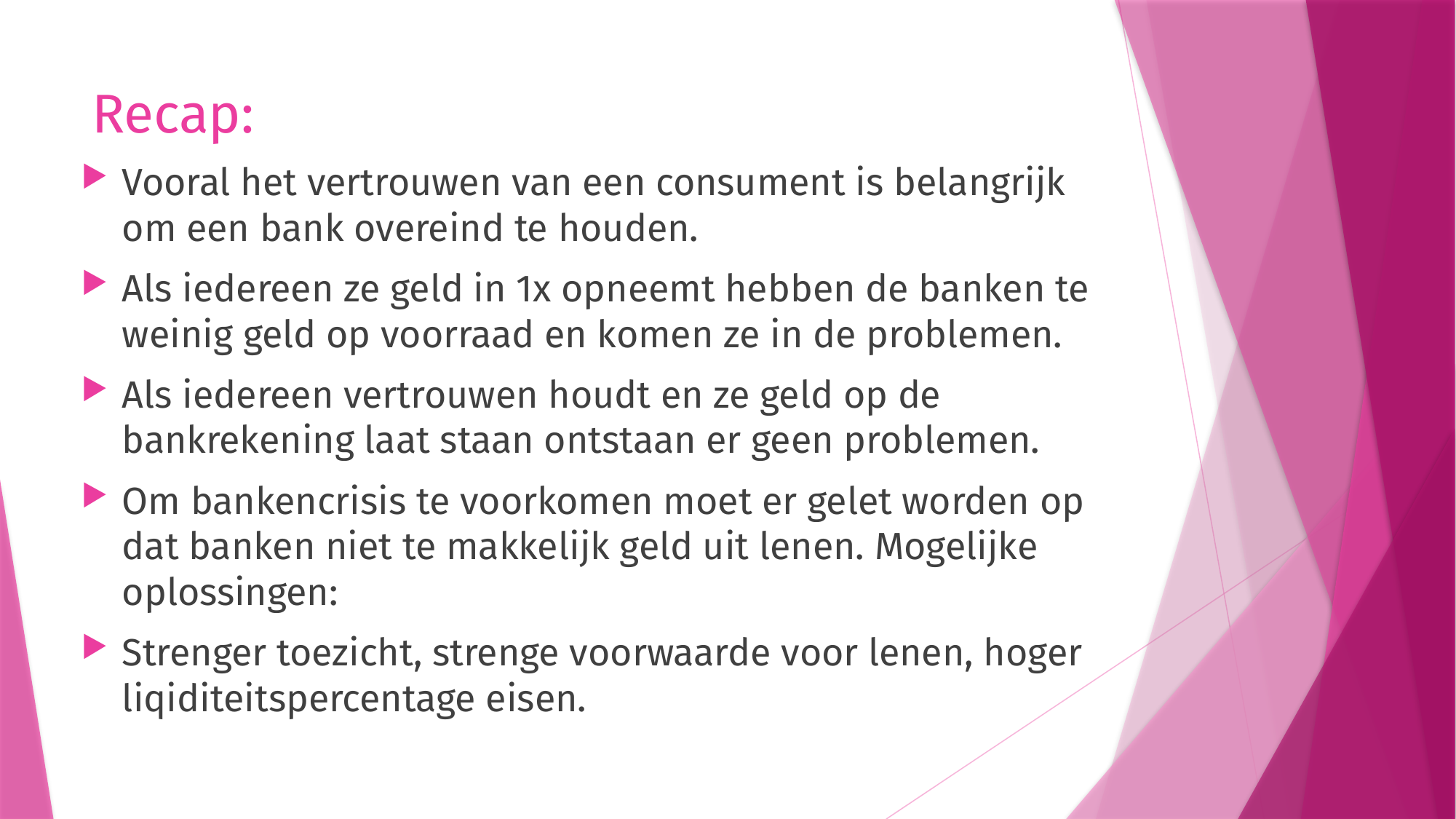

# Recap:
Vooral het vertrouwen van een consument is belangrijk om een bank overeind te houden.
Als iedereen ze geld in 1x opneemt hebben de banken te weinig geld op voorraad en komen ze in de problemen.
Als iedereen vertrouwen houdt en ze geld op de bankrekening laat staan ontstaan er geen problemen.
Om bankencrisis te voorkomen moet er gelet worden op dat banken niet te makkelijk geld uit lenen. Mogelijke oplossingen:
Strenger toezicht, strenge voorwaarde voor lenen, hoger liqiditeitspercentage eisen.